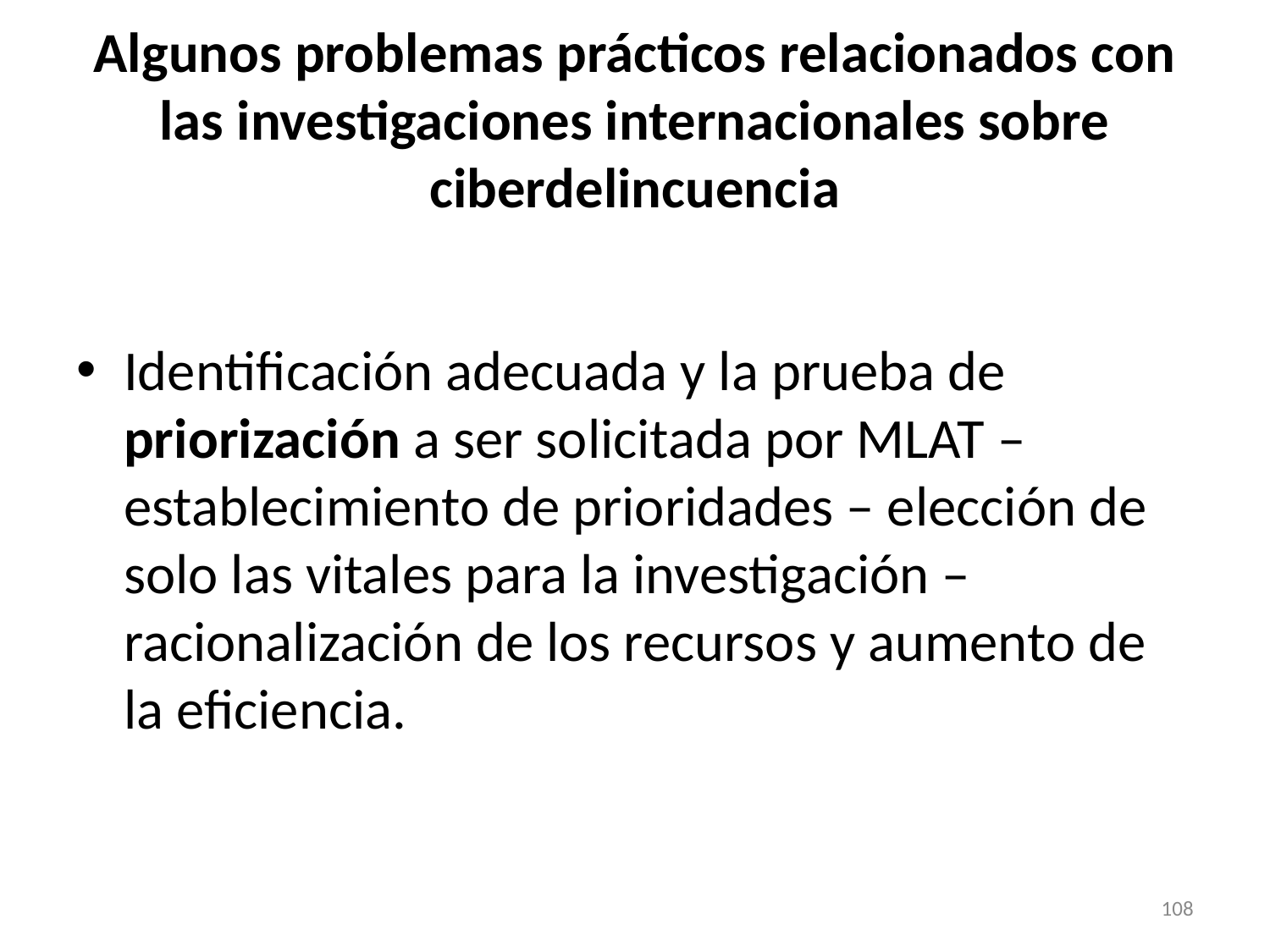

# Algunos problemas prácticos relacionados con las investigaciones internacionales sobre ciberdelincuencia
Identificación adecuada y la prueba de priorización a ser solicitada por MLAT – establecimiento de prioridades – elección de solo las vitales para la investigación – racionalización de los recursos y aumento de la eficiencia.
108